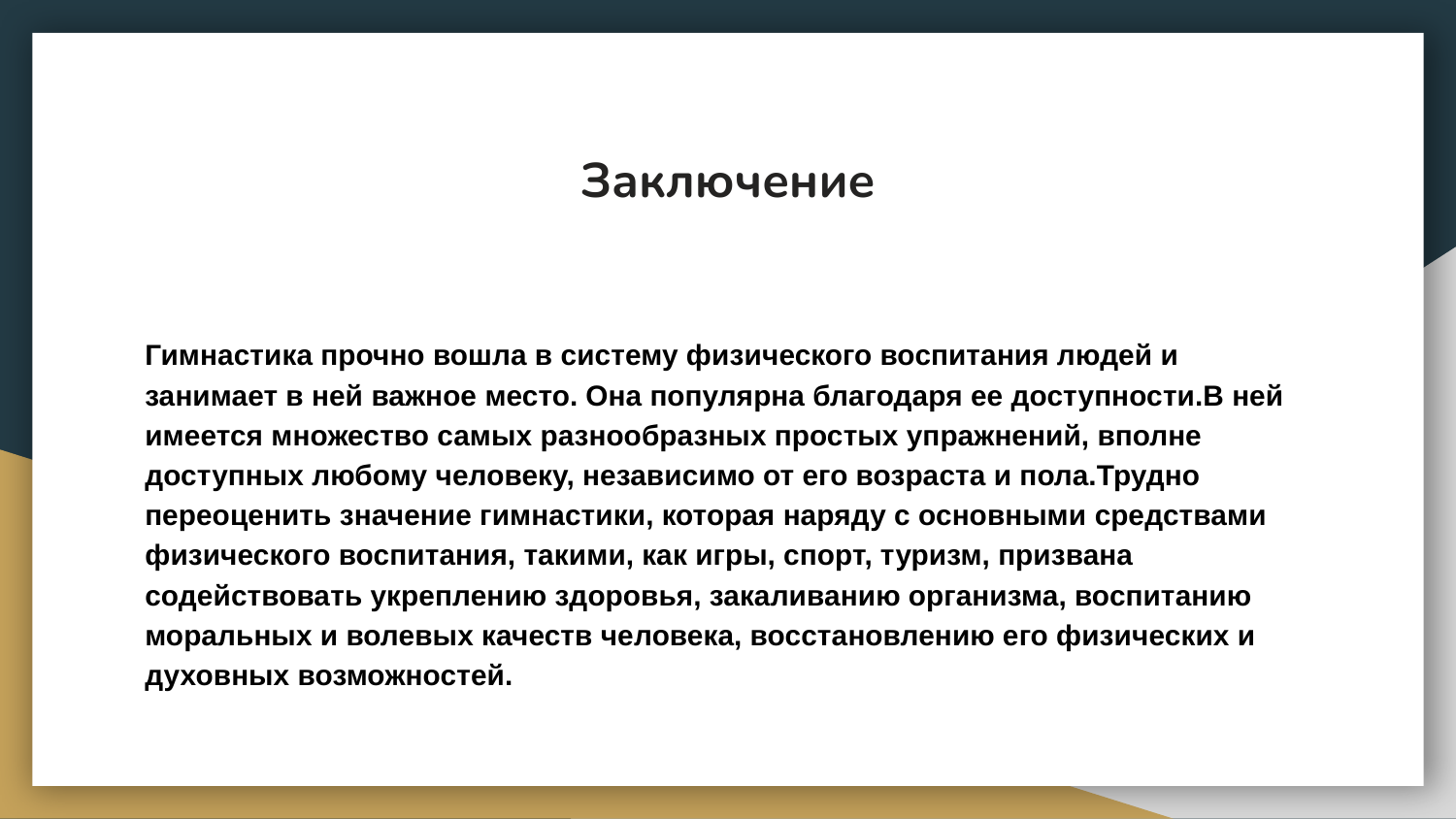

# Заключение
Гимнастика прочно вошла в систему физического воспитания людей и занимает в ней важное место. Она популярна благодаря ее доступности.В ней имеется множество самых разнообразных простых упражнений, вполне доступных любому человеку, независимо от его возраста и пола.Трудно переоценить значение гимнастики, которая наряду с основными средствами физического воспитания, такими, как игры, спорт, туризм, призвана содействовать укреплению здоровья, закаливанию организма, воспитанию моральных и волевых качеств человека, восстановлению его физических и духовных возможностей.